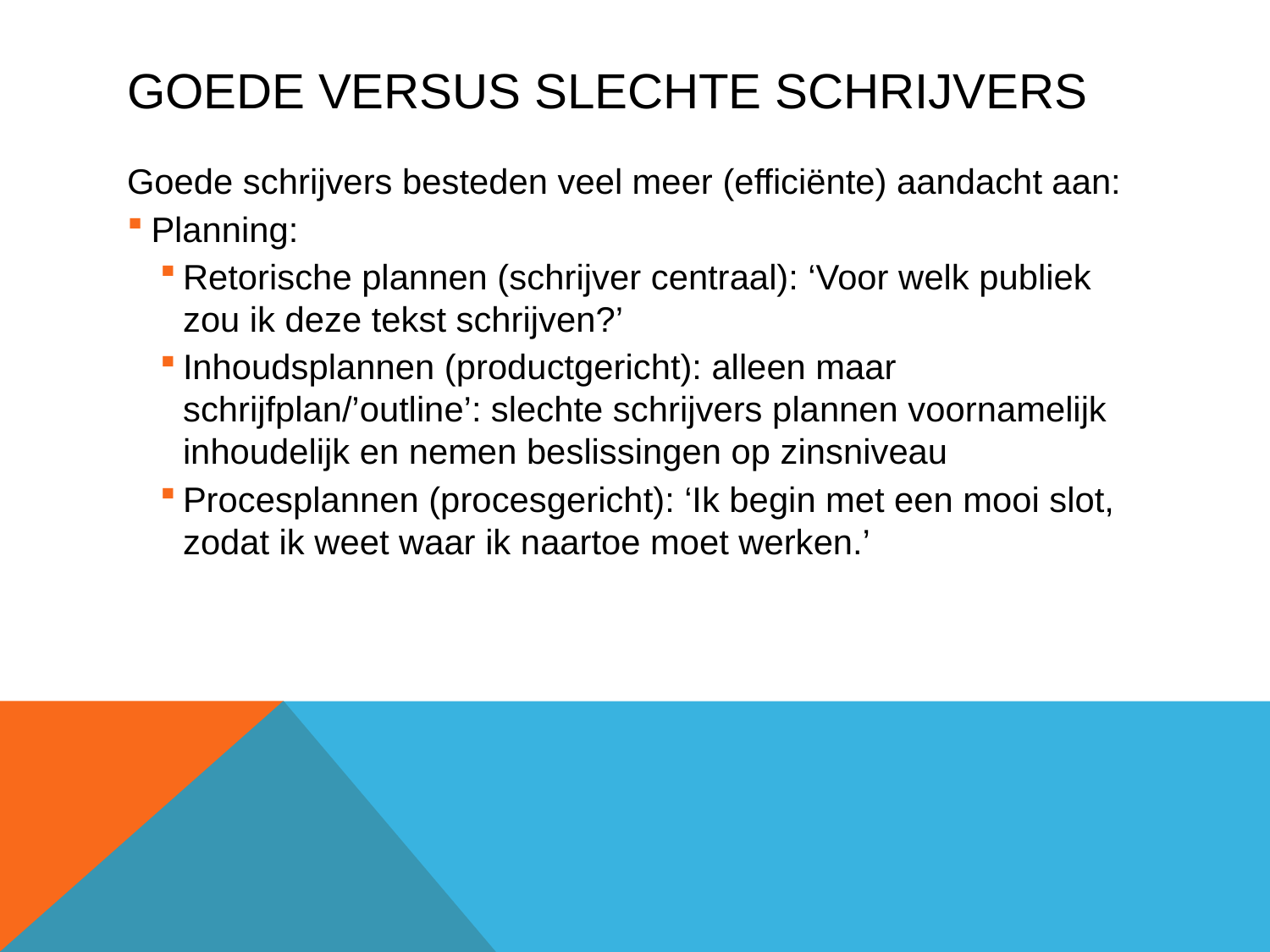

# Goede versus slechte schrijvers
Goede schrijvers besteden veel meer (efficiënte) aandacht aan:
Planning:
Retorische plannen (schrijver centraal): ‘Voor welk publiek zou ik deze tekst schrijven?’
Inhoudsplannen (productgericht): alleen maar schrijfplan/’outline’: slechte schrijvers plannen voornamelijk inhoudelijk en nemen beslissingen op zinsniveau
Procesplannen (procesgericht): ‘Ik begin met een mooi slot, zodat ik weet waar ik naartoe moet werken.’